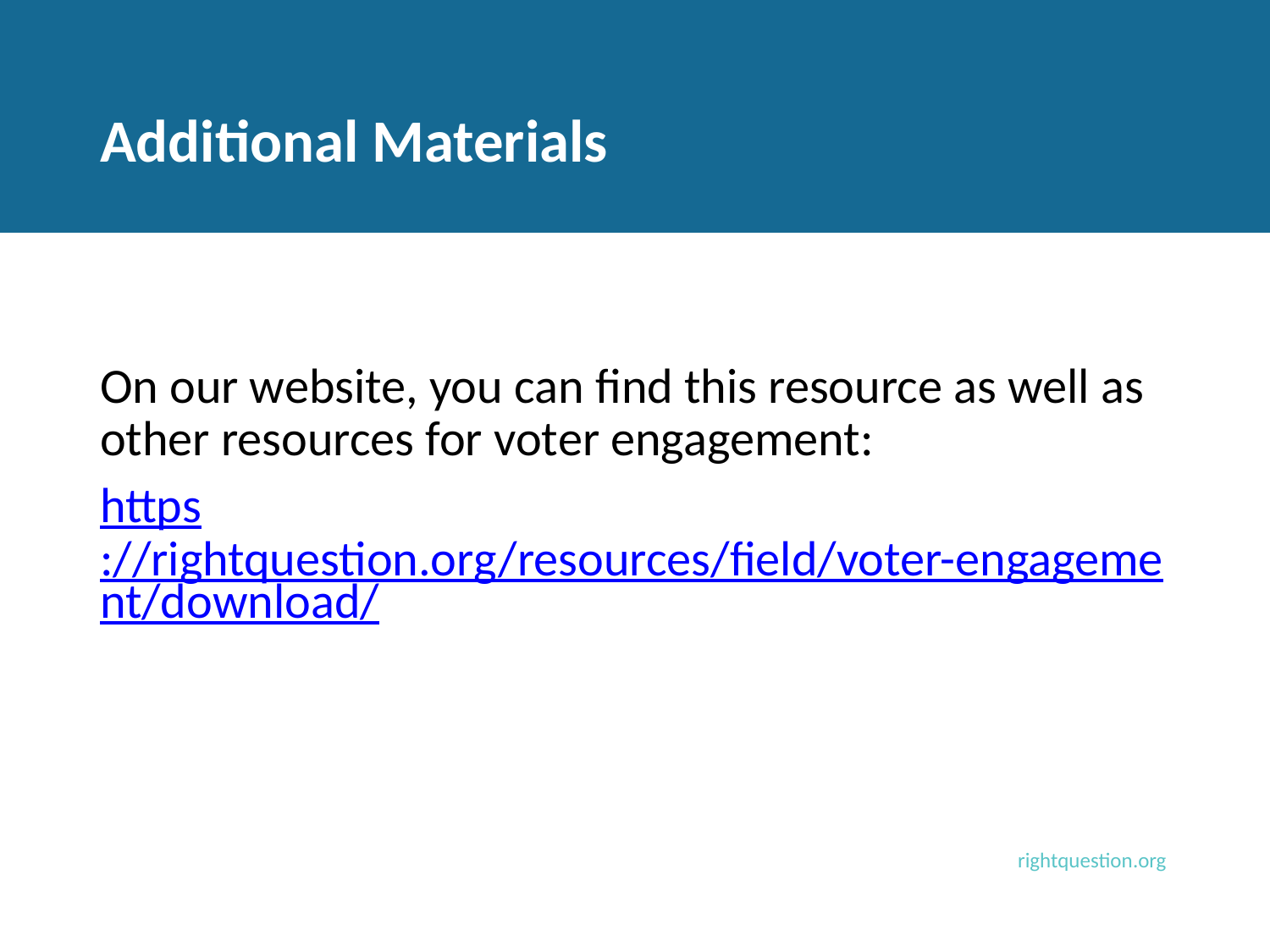

# Additional Materials
On our website, you can find this resource as well as other resources for voter engagement:
https://rightquestion.org/resources/field/voter-engagement/download/